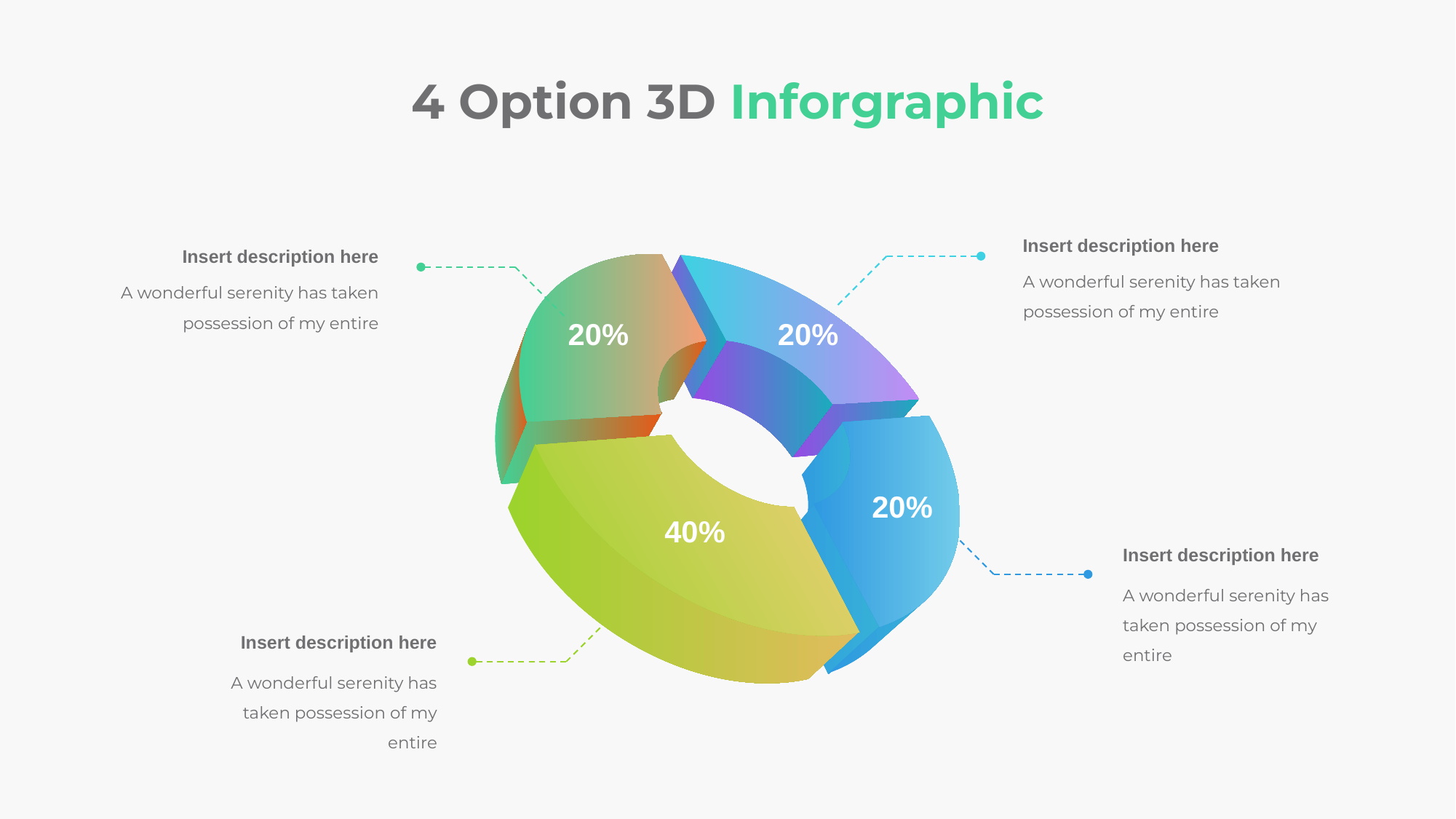

4 Option 3D Inforgraphic
Insert description here
A wonderful serenity has taken possession of my entire
Insert description here

A wonderful serenity has taken possession of my entire
20%
20%
A wonderful serenity has taken possession of my entire
Insert description here
20%
40%
A wonderful serenity has taken possession of my entire
Insert description here